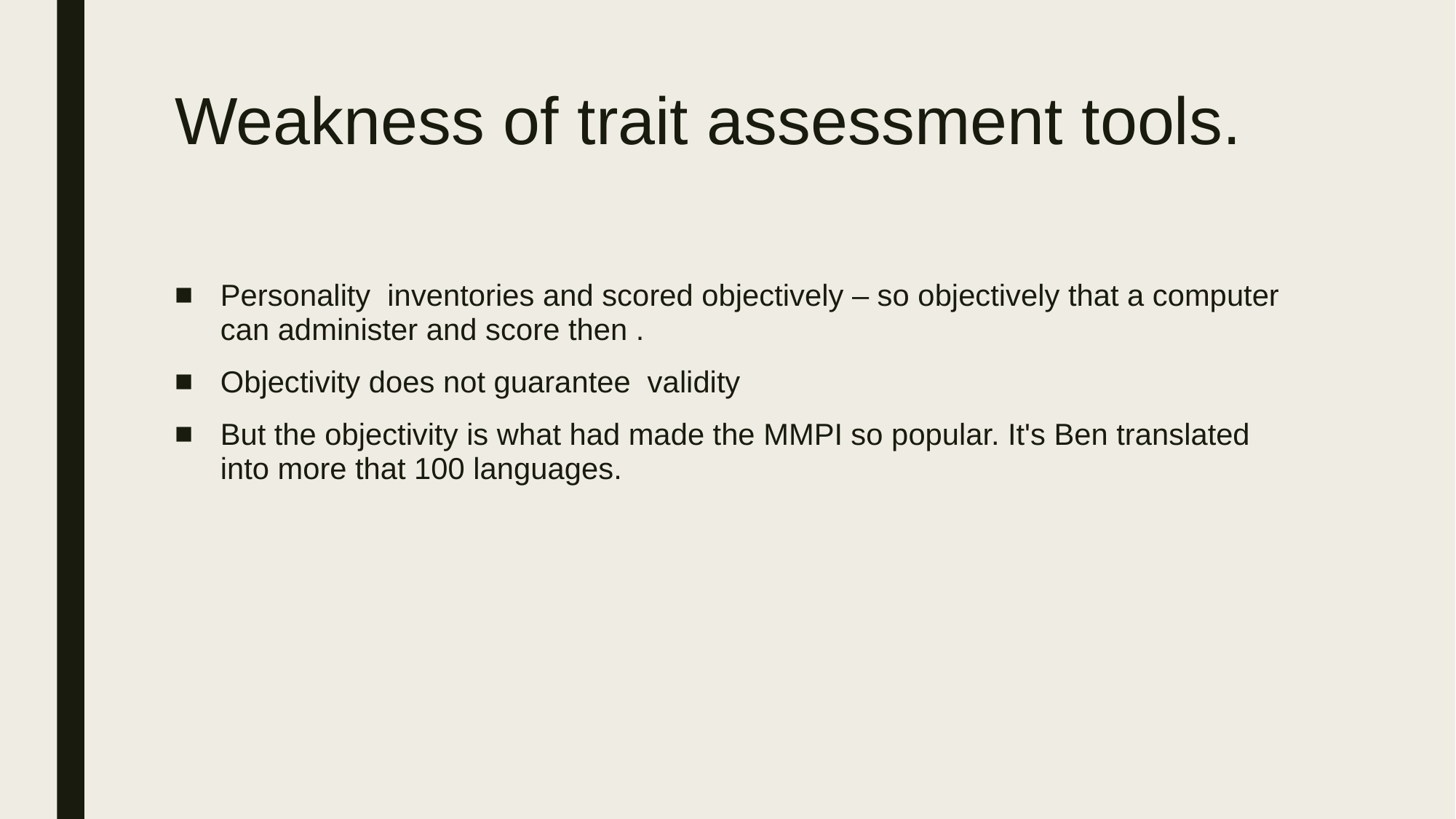

# Weakness of trait assessment tools.
Personality  inventories and scored objectively – so objectively that a computer can administer and score then .
Objectivity does not guarantee  validity
But the objectivity is what had made the MMPI so popular. It's Ben translated into more that 100 languages.